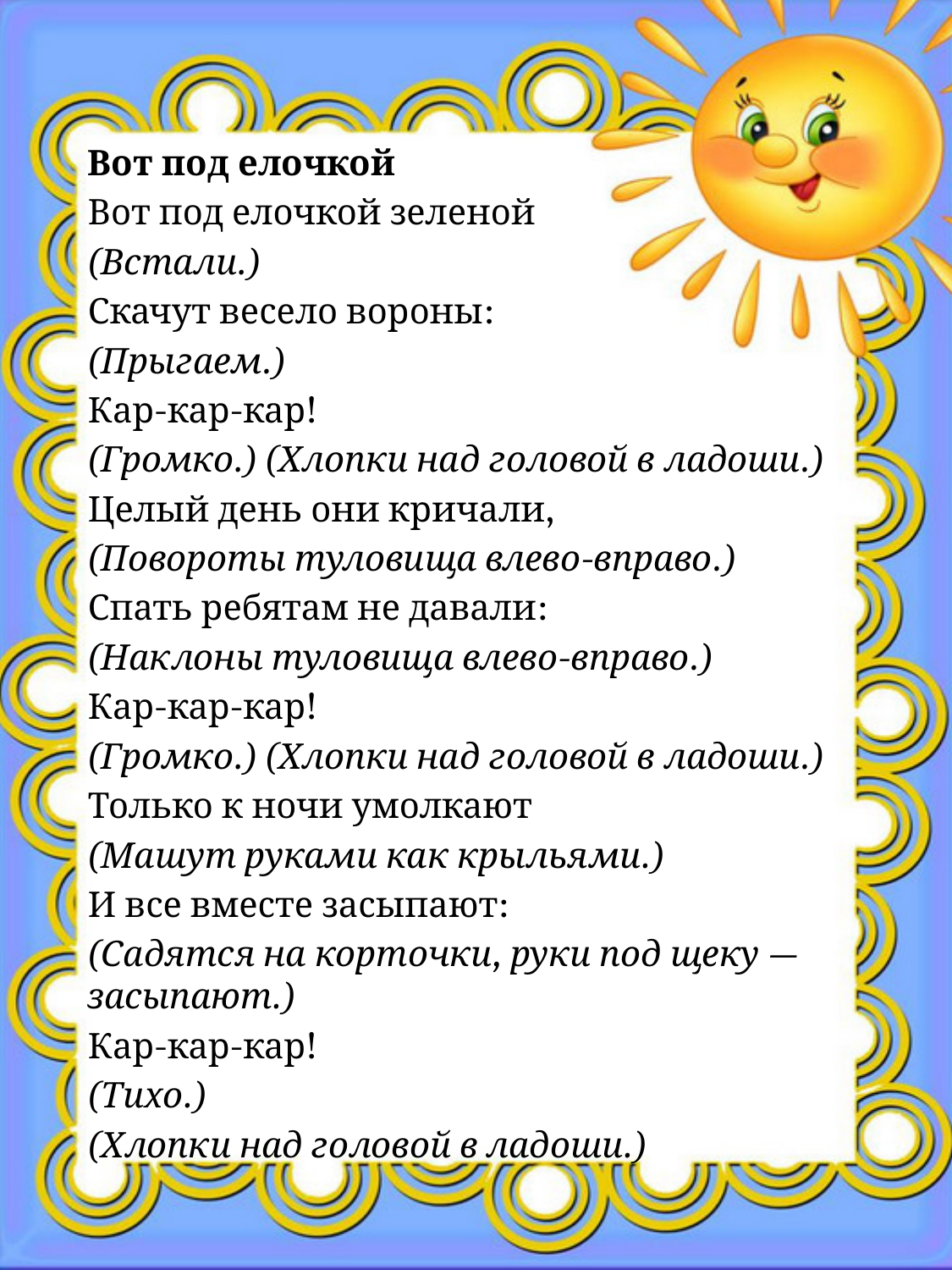

Вот под елочкой
Вот под елочкой зеленой
(Встали.)
Скачут весело вороны:
(Прыгаем.)
Кар-кар-кар!
(Громко.) (Хлопки над головой в ладоши.)
Целый день они кричали,
(Повороты туловища влево-вправо.)
Спать ребятам не давали:
(Наклоны туловища влево-вправо.)
Кар-кар-кар!
(Громко.) (Хлопки над головой в ладоши.)
Только к ночи умолкают
(Машут руками как крыльями.)
И все вместе засыпают:
(Садятся на корточки, руки под щеку — засыпают.)
Кар-кар-кар!
(Тихо.)
(Хлопки над головой в ладоши.)